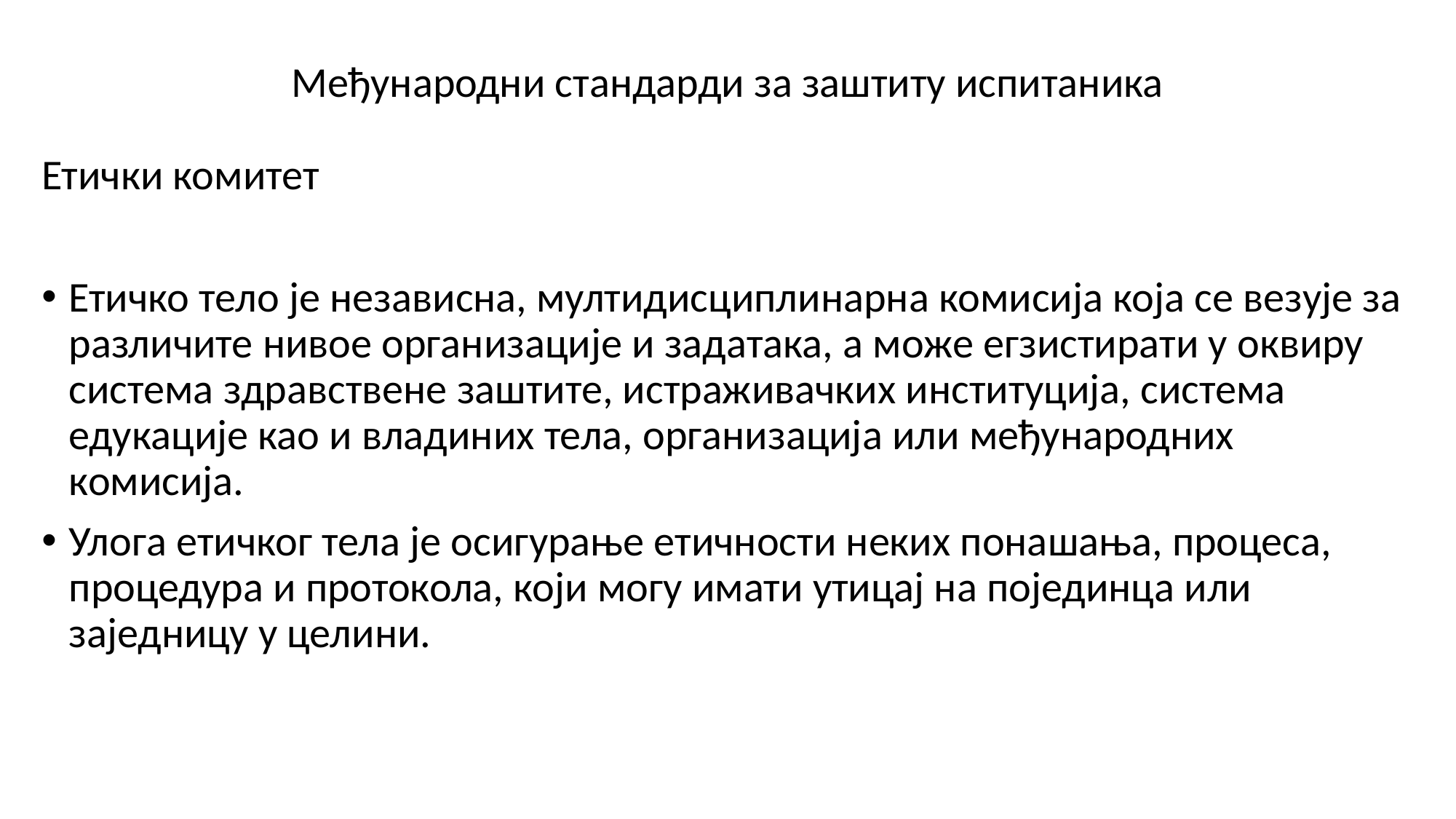

# Међународни стандарди за заштиту испитаника
Етички комитет

Етичко тело је независна, мултидисциплинарна комисија која се везује за различите нивое организације и задатака, а може егзистирати у оквиру система здравствене заштите, истраживачких институција, система едукације као и владиних тела, организација или међународних комисија.
Улога етичког тела је осигурање етичности неких понашања, процеса, процедура и протокола, који могу имати утицај на појединца или заједницу у целини.